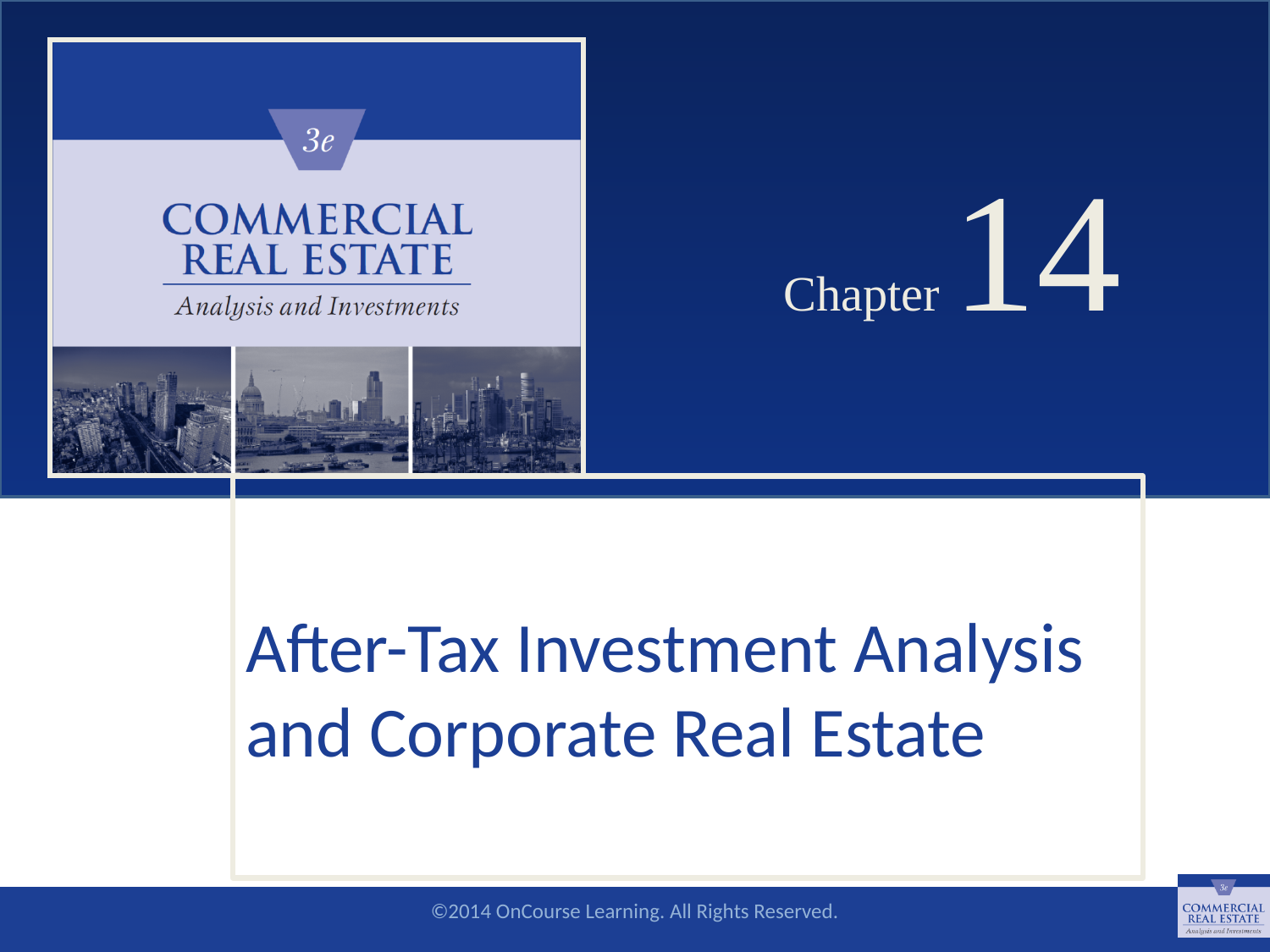

# Chapter 14
After-Tax Investment Analysis and Corporate Real Estate
SLIDE 1